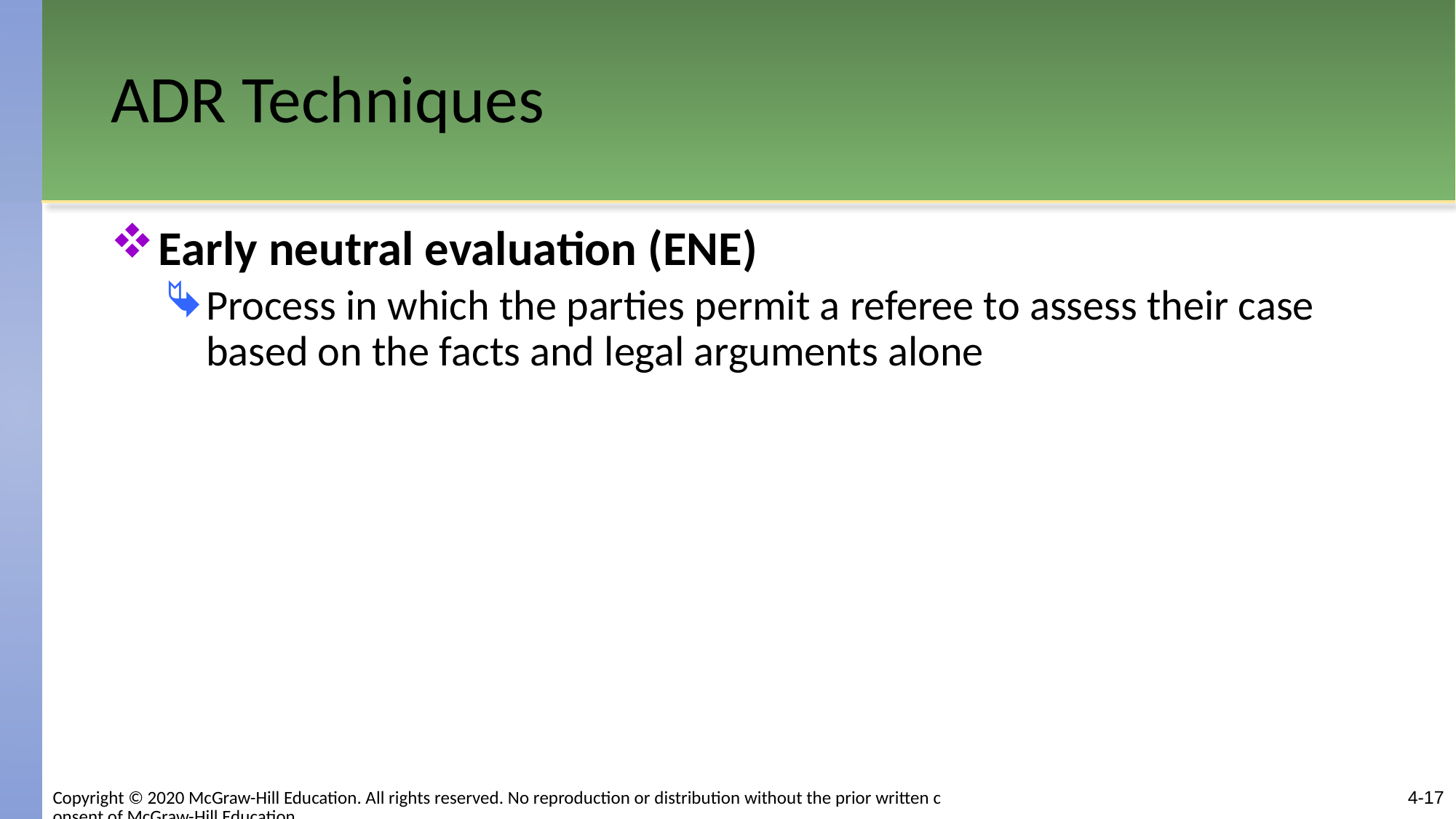

# ADR Techniques
Early neutral evaluation (ENE)
Process in which the parties permit a referee to assess their case based on the facts and legal arguments alone
4-17
Copyright © 2020 McGraw-Hill Education. All rights reserved. No reproduction or distribution without the prior written consent of McGraw-Hill Education.